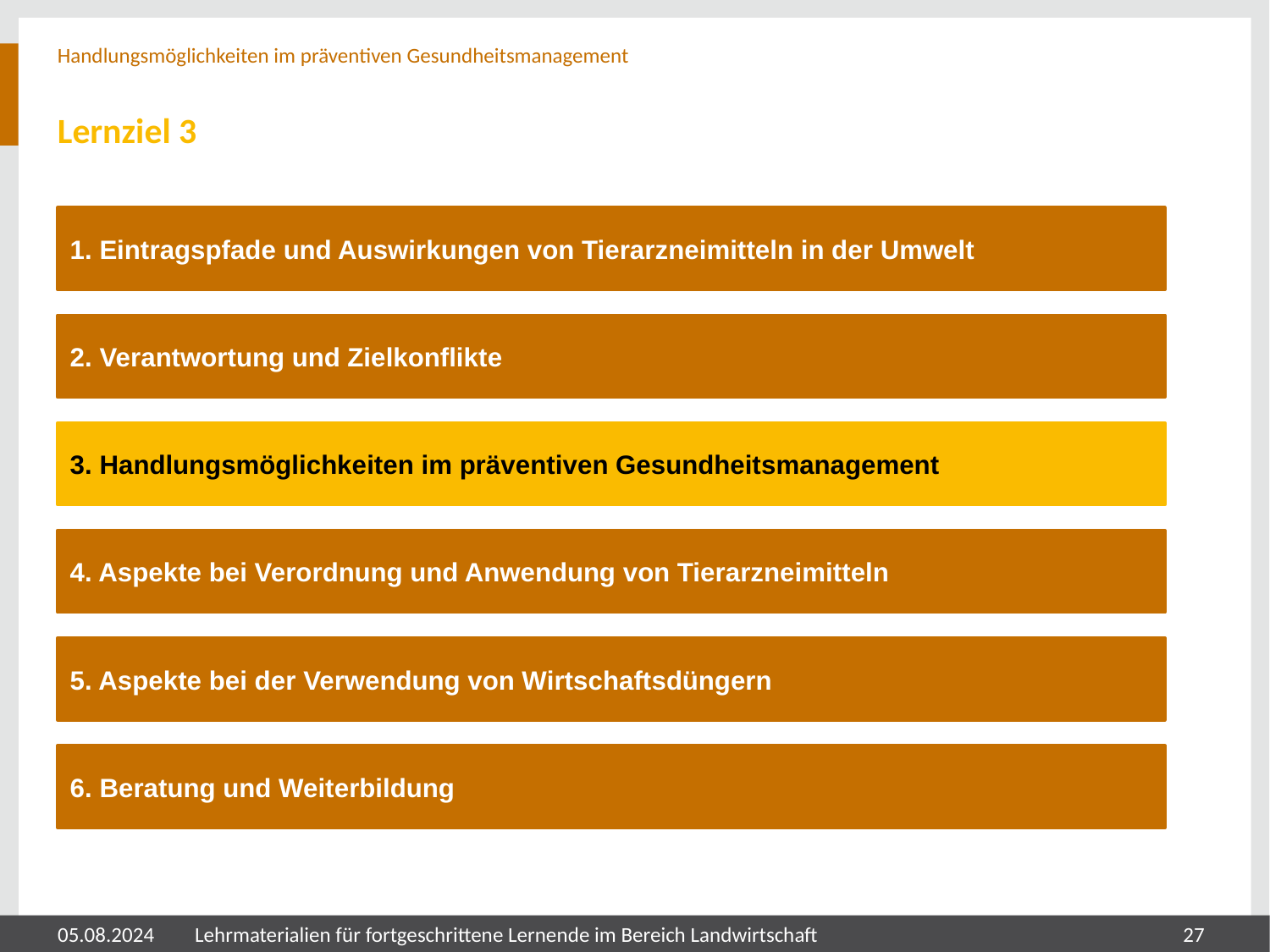

Handlungsmöglichkeiten im präventiven Gesundheitsmanagement

# Lernziel 3
1. Eintragspfade und Auswirkungen von Tierarzneimitteln in der Umwelt
2. Verantwortung und Zielkonflikte
3. Handlungsmöglichkeiten im präventiven Gesundheitsmanagement
4. Aspekte bei Verordnung und Anwendung von Tierarzneimitteln
5. Aspekte bei der Verwendung von Wirtschaftsdüngern
6. Beratung und Weiterbildung
05.08.2024
Lehrmaterialien für fortgeschrittene Lernende im Bereich Landwirtschaft
27